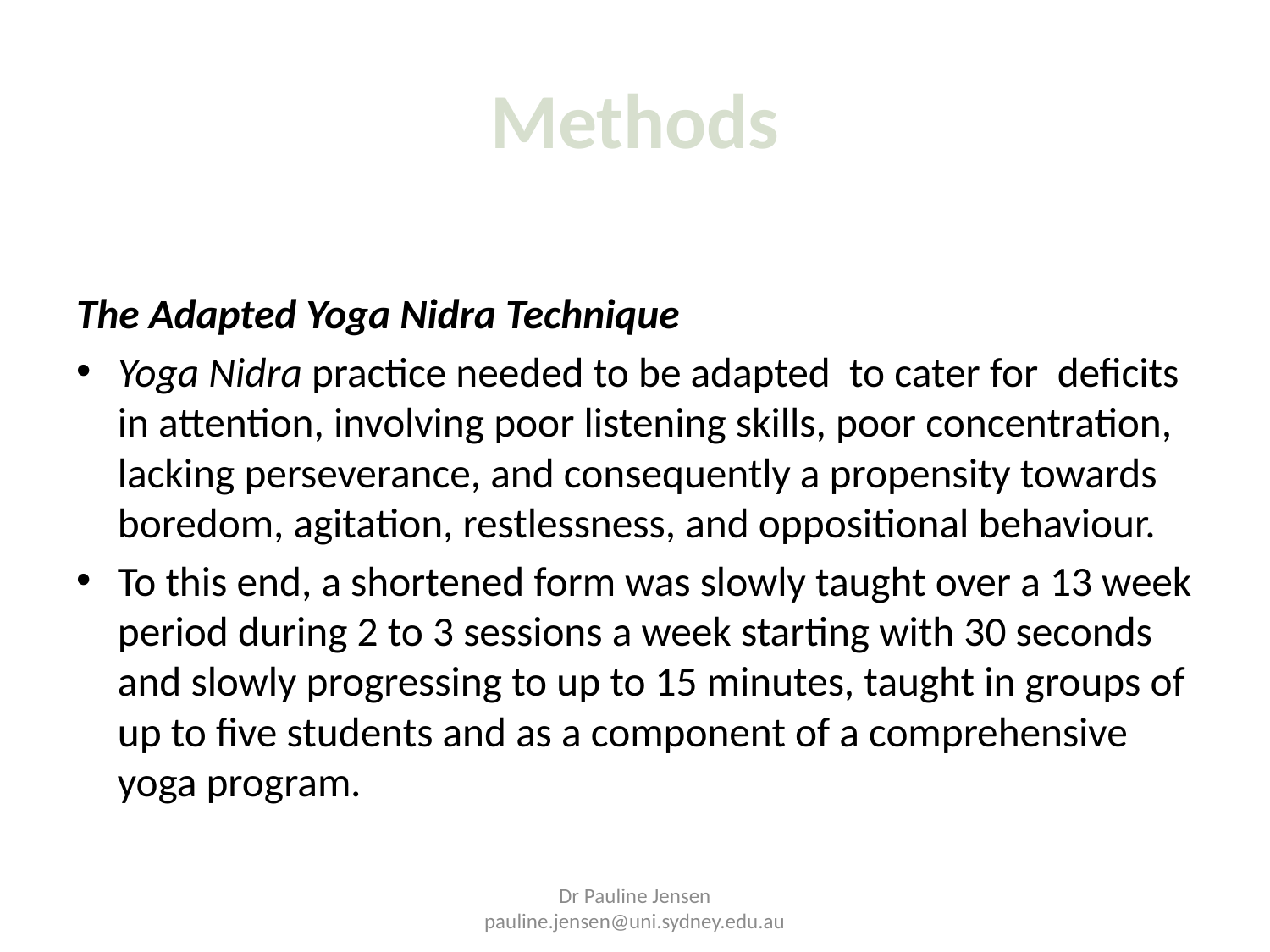

# Methods

The Adapted Yoga Nidra Technique
Yoga Nidra practice needed to be adapted  to cater for  deficits in attention, involving poor listening skills, poor concentration,  lacking perseverance, and consequently a propensity towards boredom, agitation, restlessness, and oppositional behaviour.
To this end, a shortened form was slowly taught over a 13 week period during 2 to 3 sessions a week starting with 30 seconds and slowly progressing to up to 15 minutes, taught in groups of up to five students and as a component of a comprehensive yoga program.
Dr Pauline Jensen pauline.jensen@uni.sydney.edu.au